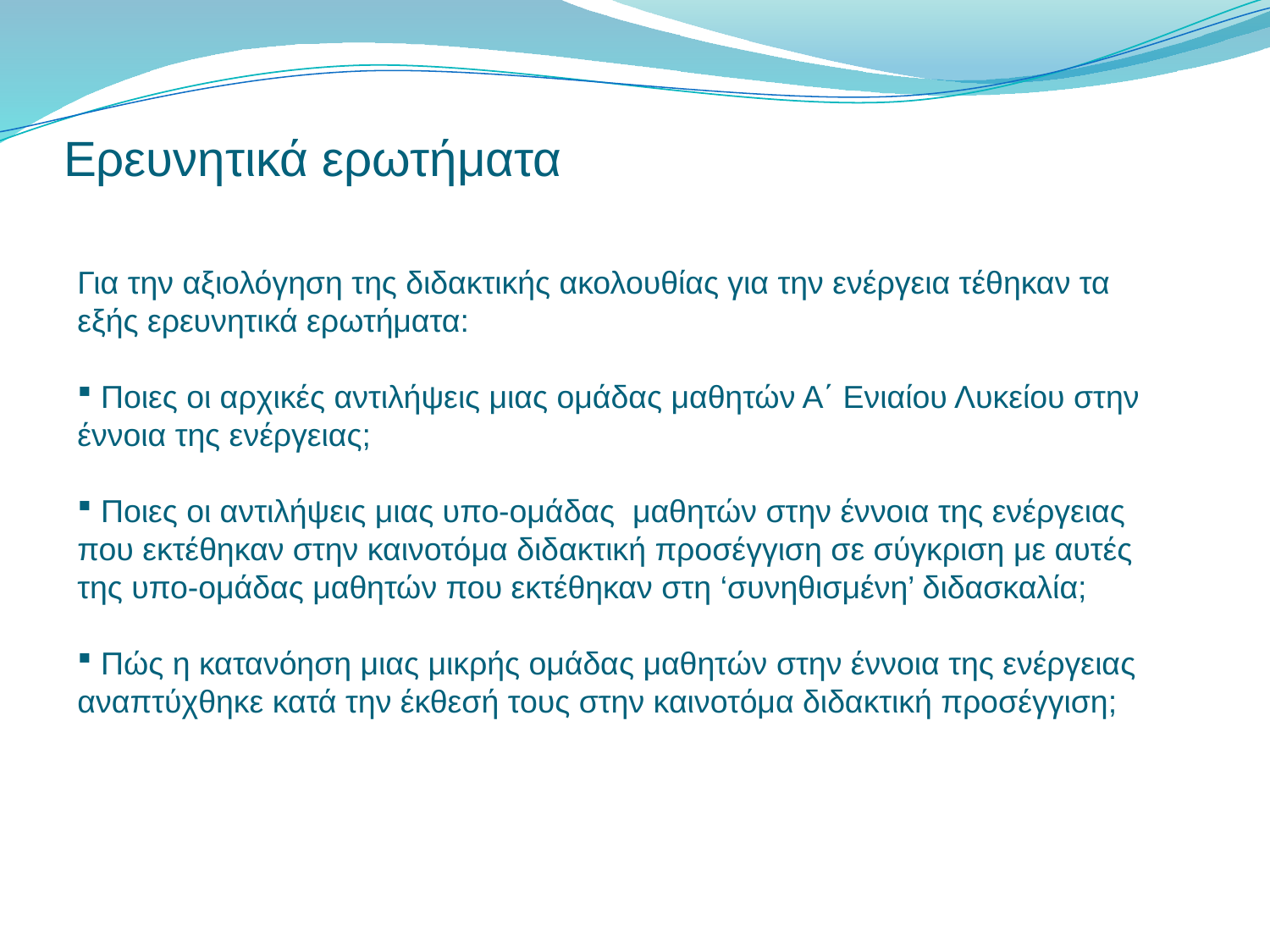

# Ερευνητικά ερωτήματα
Για την αξιολόγηση της διδακτικής ακολουθίας για την ενέργεια τέθηκαν τα εξής ερευνητικά ερωτήματα:

 Ποιες οι αρχικές αντιλήψεις μιας ομάδας μαθητών Α΄ Ενιαίου Λυκείου στην έννοια της ενέργειας;

 Ποιες οι αντιλήψεις μιας υπο-ομάδας  μαθητών στην έννοια της ενέργειας που εκτέθηκαν στην καινοτόμα διδακτική προσέγγιση σε σύγκριση με αυτές της υπο-ομάδας μαθητών που εκτέθηκαν στη ‘συνηθισμένη’ διδασκαλία;

 Πώς η κατανόηση μιας μικρής ομάδας μαθητών στην έννοια της ενέργειας αναπτύχθηκε κατά την έκθεσή τους στην καινοτόμα διδακτική προσέγγιση;